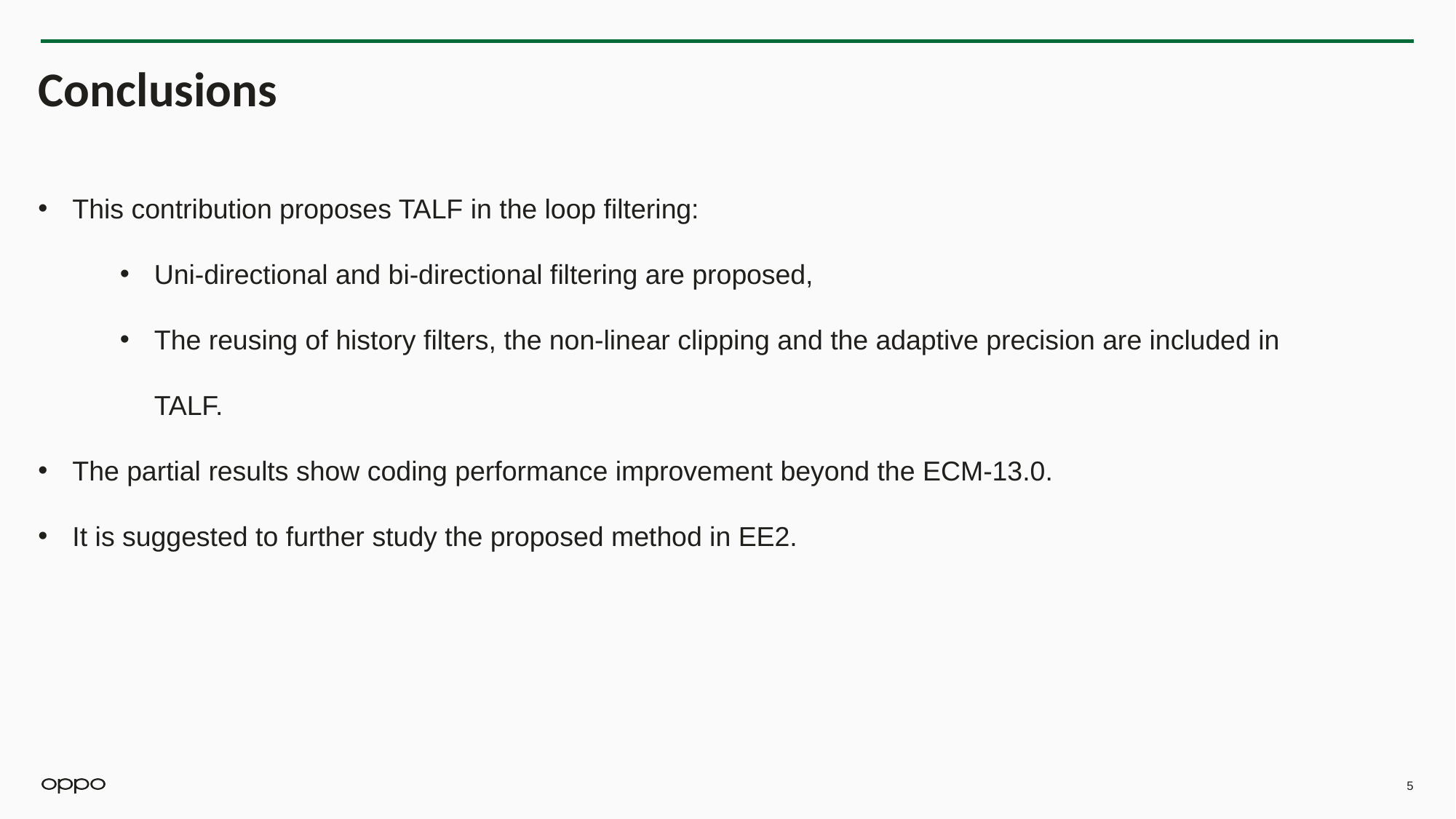

# Conclusions
This contribution proposes TALF in the loop filtering:
Uni-directional and bi-directional filtering are proposed,
The reusing of history filters, the non-linear clipping and the adaptive precision are included in TALF.
The partial results show coding performance improvement beyond the ECM-13.0.
It is suggested to further study the proposed method in EE2.

5